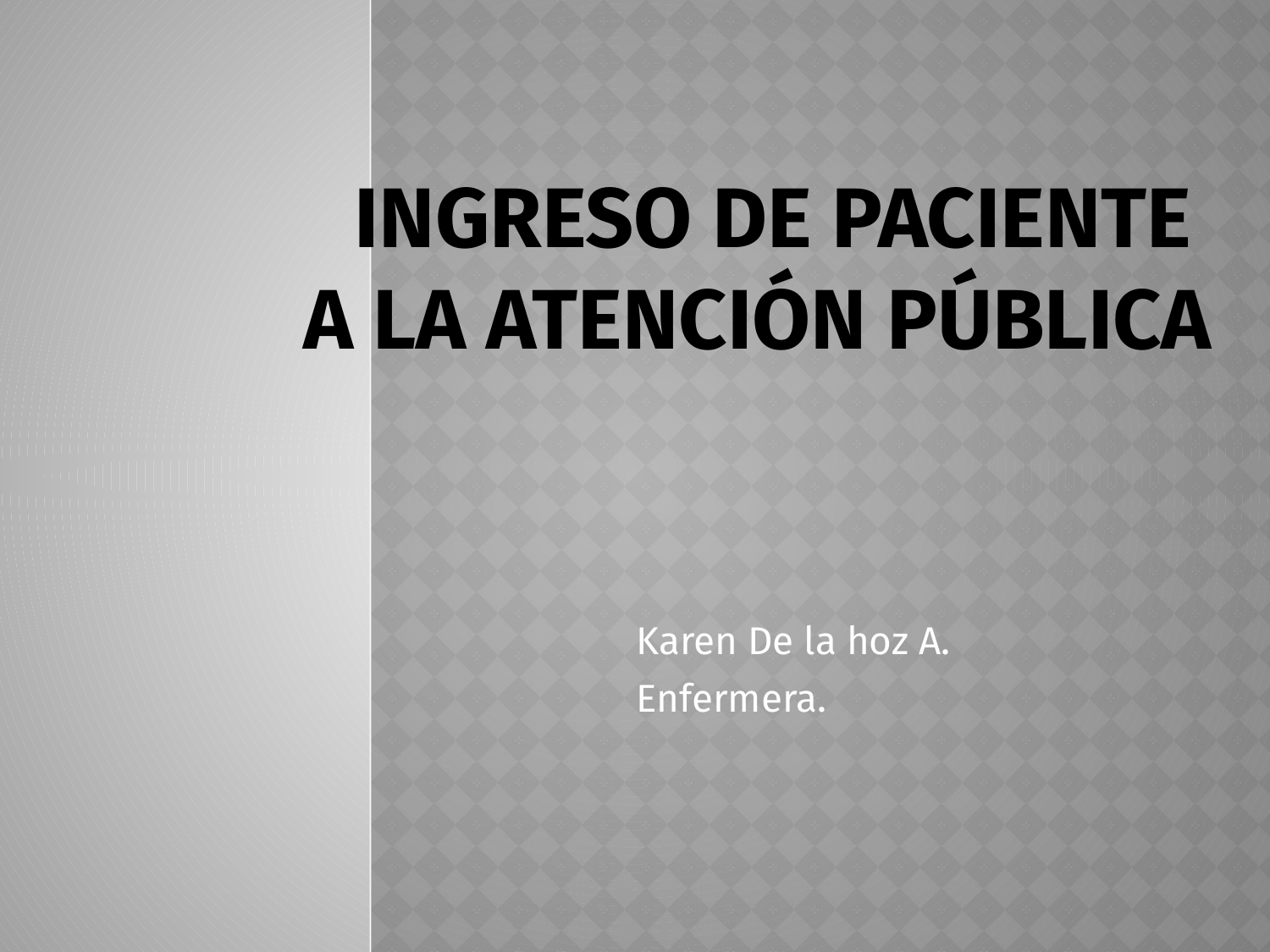

# Ingreso de Paciente a la Atención Pública
 Karen De la hoz A.
 Enfermera.